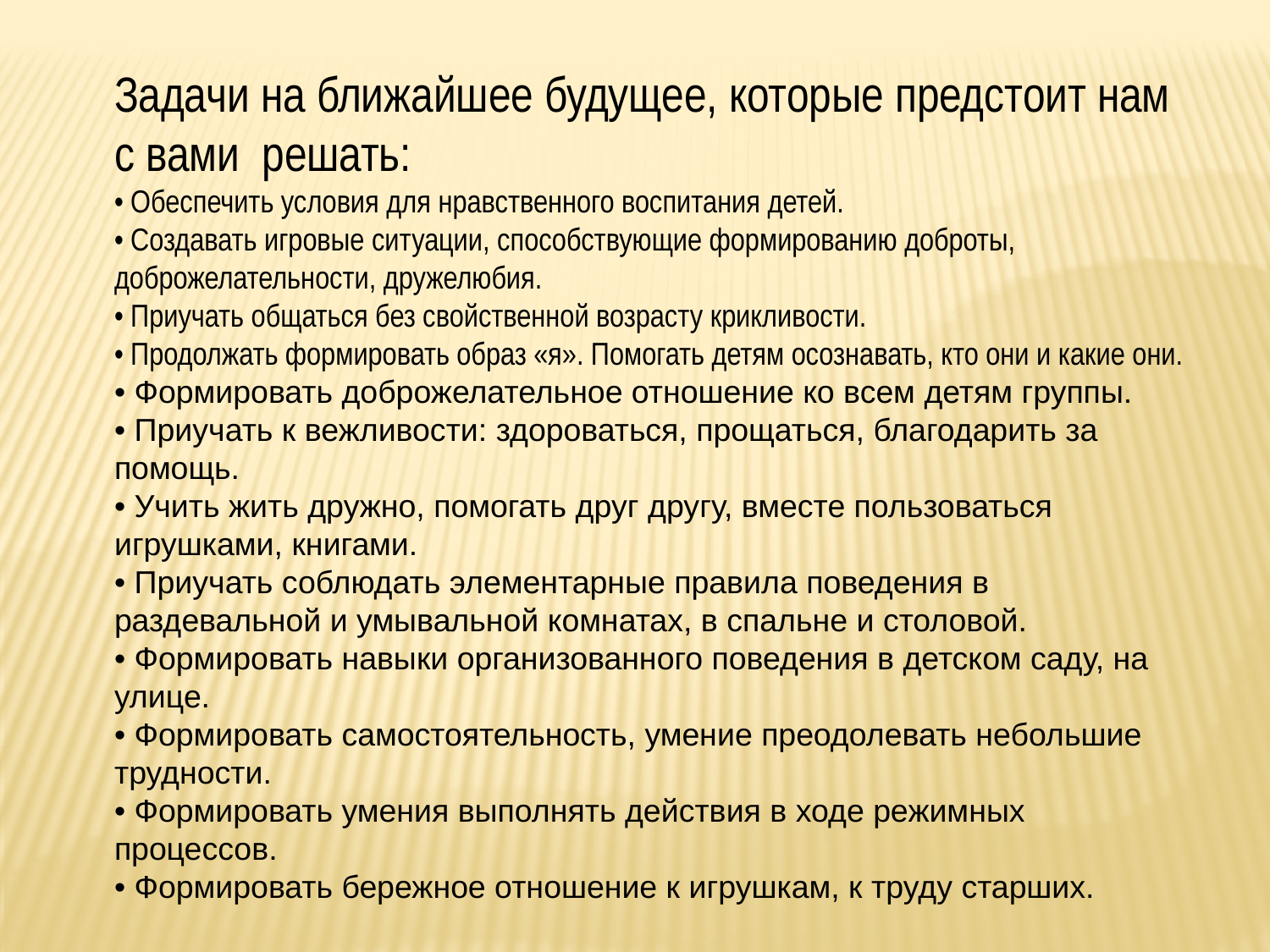

Задачи на ближайшее будущее, которые предстоит нам с вами  решать:
• Обеспечить условия для нравственного воспитания детей.
• Создавать игровые ситуации, способствующие формированию доброты, доброжелательности, дружелюбия.
• Приучать общаться без свойственной возрасту крикливости.
• Продолжать формировать образ «я». Помогать детям осознавать, кто они и какие они.
• Формировать доброжелательное отношение ко всем детям группы.
• Приучать к вежливости: здороваться, прощаться, благодарить за помощь.
• Учить жить дружно, помогать друг другу, вместе пользоваться игрушками, книгами.
• Приучать соблюдать элементарные правила поведения в раздевальной и умывальной комнатах, в спальне и столовой.
• Формировать навыки организованного поведения в детском саду, на улице.
• Формировать самостоятельность, умение преодолевать небольшие трудности.
• Формировать умения выполнять действия в ходе режимных процессов.
• Формировать бережное отношение к игрушкам, к труду старших.